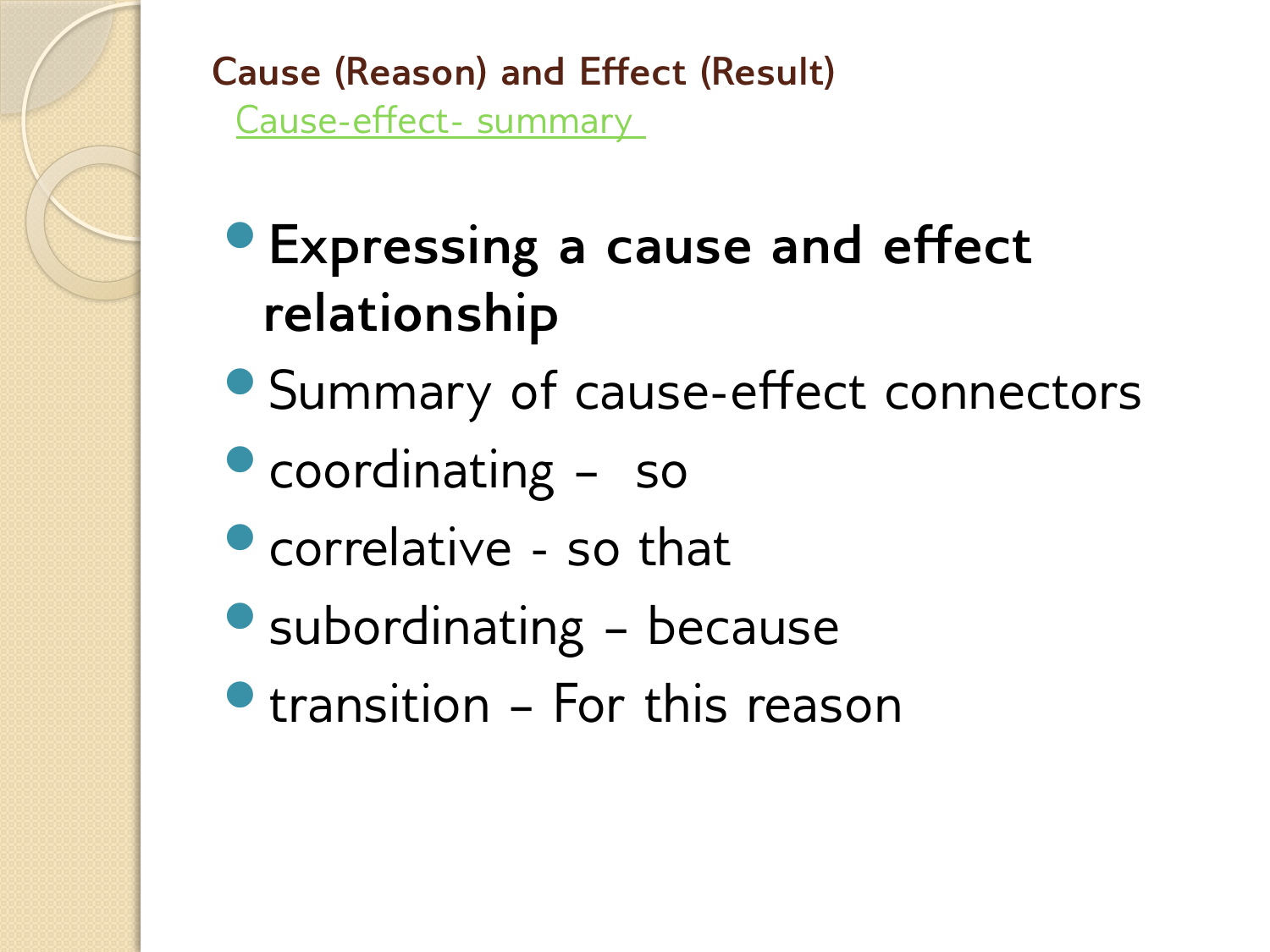

# Cause (Reason) and Effect (Result)  Cause-effect- summary
Expressing a cause and effect relationship
Summary of cause-effect connectors
coordinating –  so
correlative - so that
subordinating – because
transition – For this reason